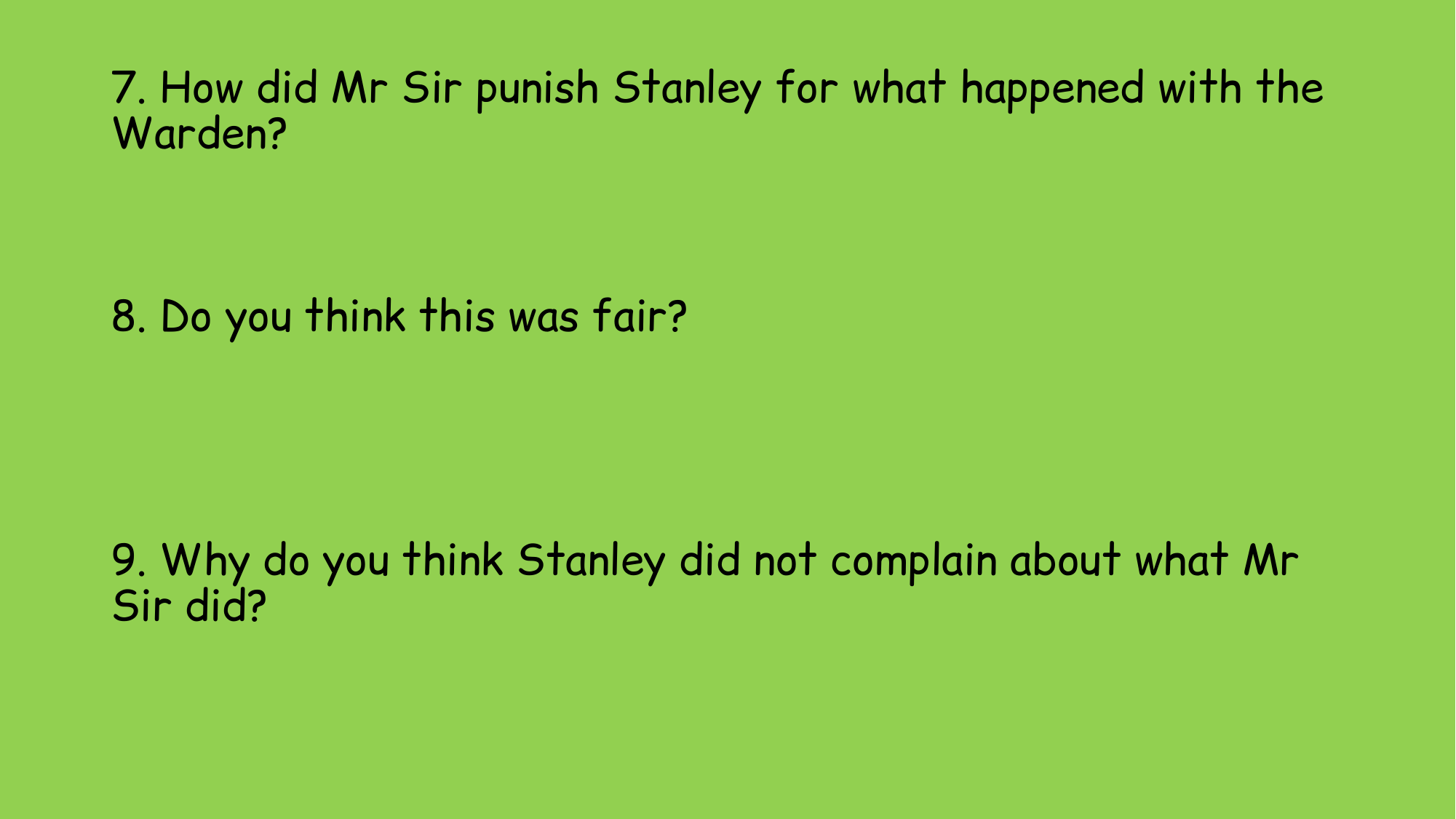

7. How did Mr Sir punish Stanley for what happened with the Warden?

8. Do you think this was fair?

9. Why do you think Stanley did not complain about what Mr Sir did?